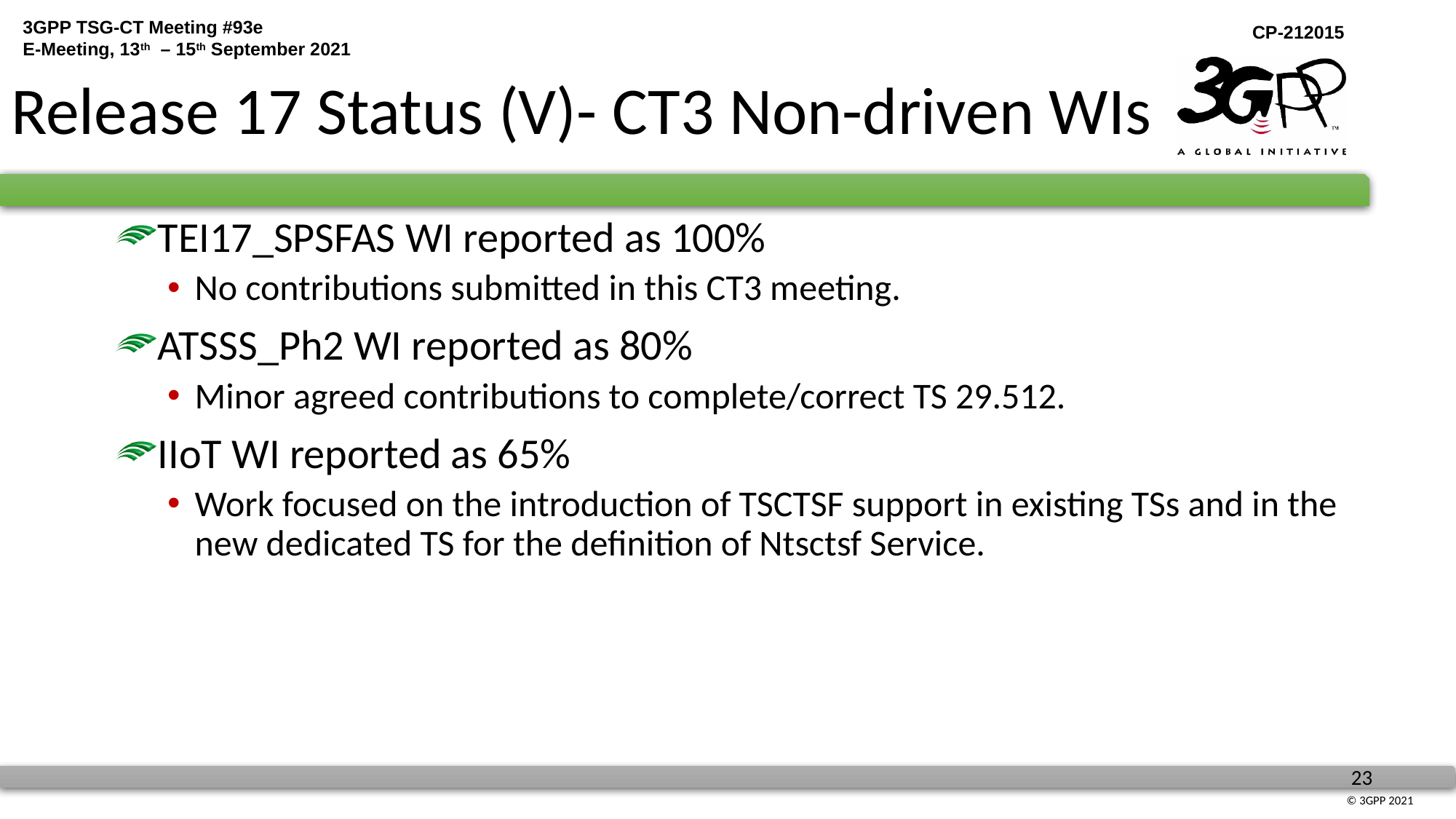

# Release 17 Status (V)- CT3 Non-driven WIs
TEI17_SPSFAS WI reported as 100%
No contributions submitted in this CT3 meeting.
ATSSS_Ph2 WI reported as 80%
Minor agreed contributions to complete/correct TS 29.512.
IIoT WI reported as 65%
Work focused on the introduction of TSCTSF support in existing TSs and in the new dedicated TS for the definition of Ntsctsf Service.